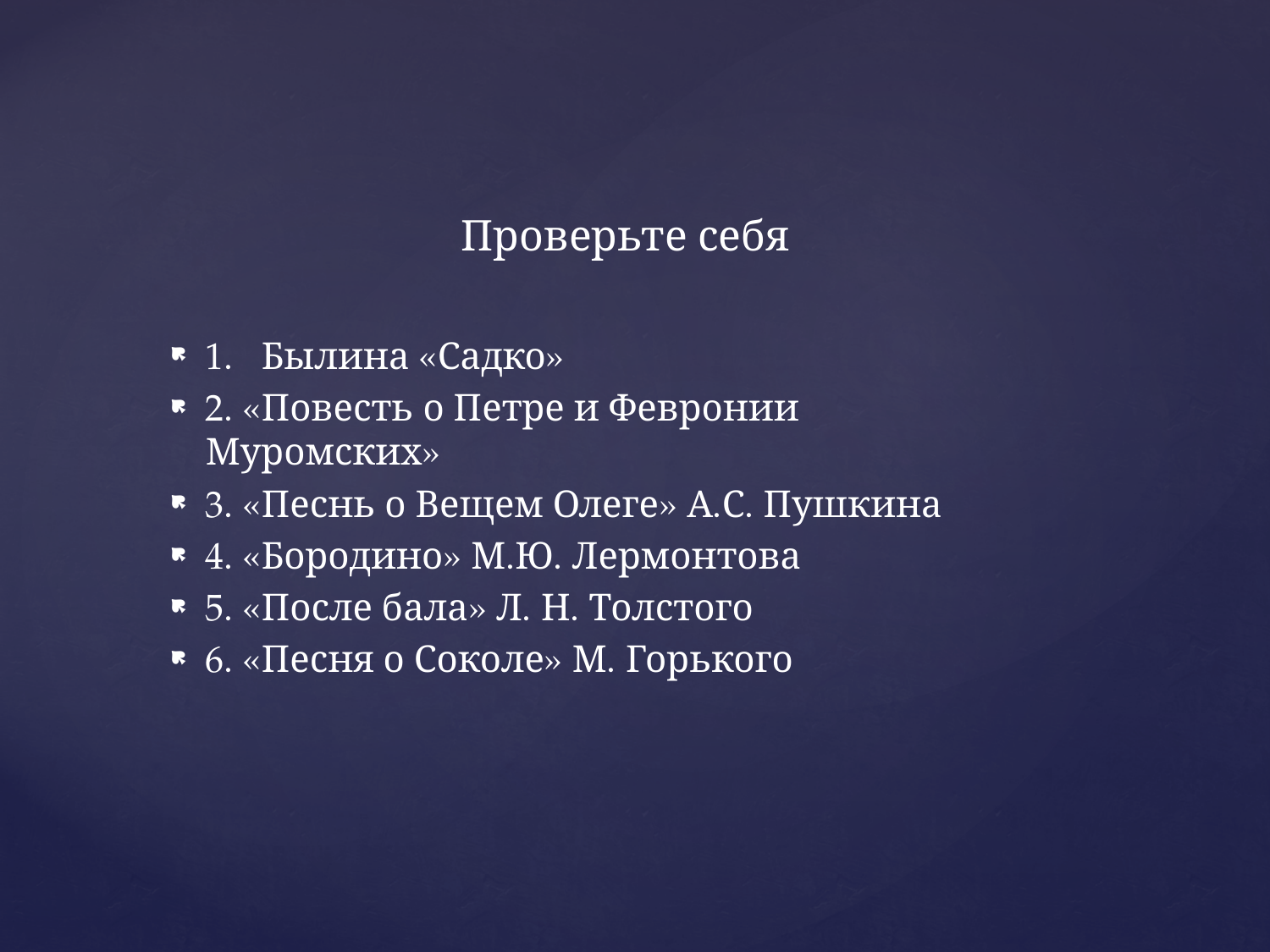

# Проверьте себя
1.   Былина «Садко»
2. «Повесть о Петре и Февронии Муромских»
3. «Песнь о Вещем Олеге» А.С. Пушкина
4. «Бородино» М.Ю. Лермонтова
5. «После бала» Л. Н. Толстого
6. «Песня о Соколе» М. Горького